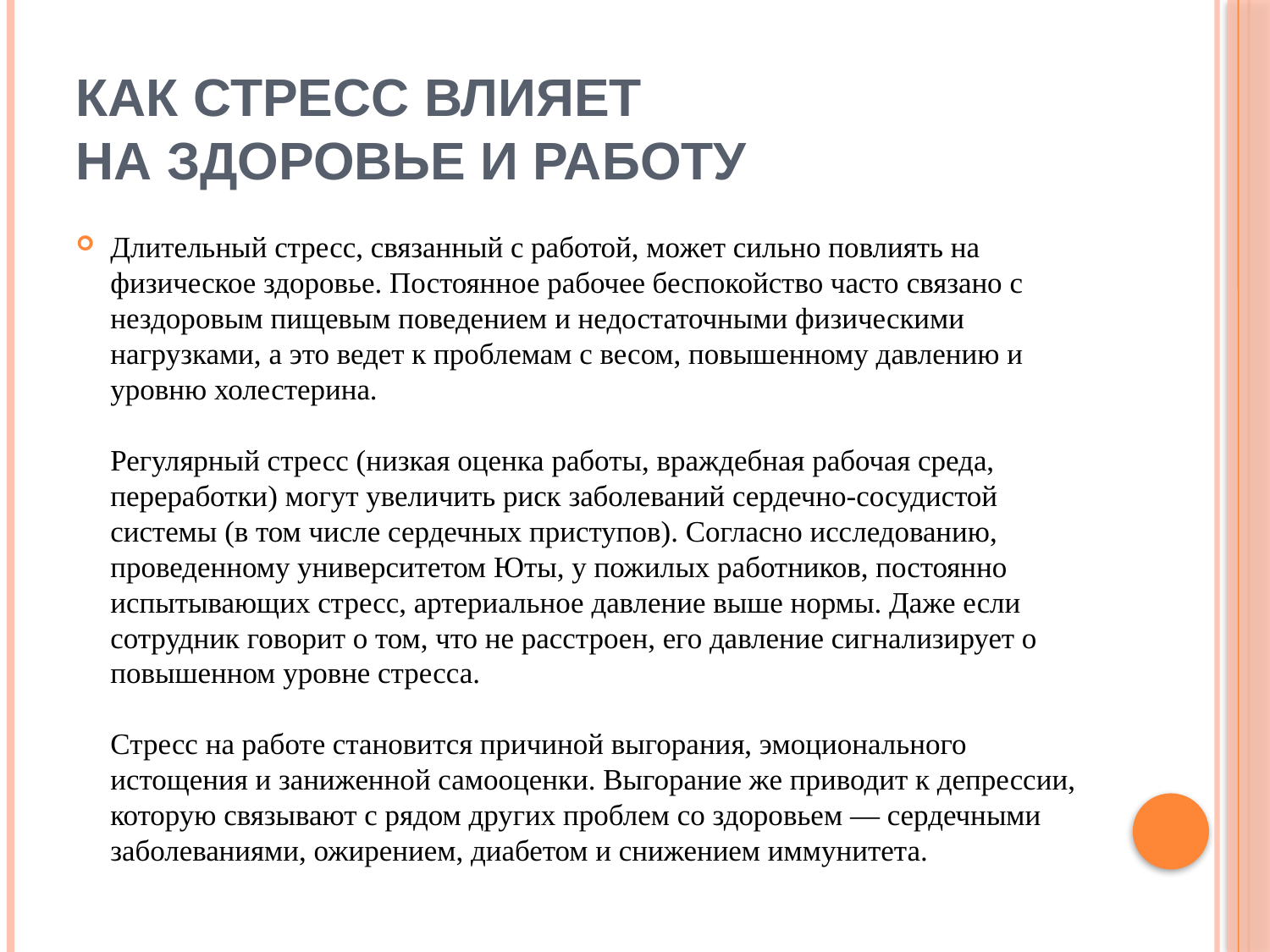

# Как стресс влияет на здоровье и работу
Длительный стресс, связанный с работой, может сильно повлиять на физическое здоровье. Постоянное рабочее беспокойство часто связано с нездоровым пищевым поведением и недостаточными физическими нагрузками, а это ведет к проблемам с весом, повышенному давлению и уровню холестерина.
Регулярный стресс (низкая оценка работы, враждебная рабочая среда, переработки) могут увеличить риск заболеваний сердечно-сосудистой системы (в том числе сердечных приступов). Согласно исследованию, проведенному университетом Юты, у пожилых работников, постоянно испытывающих стресс, артериальное давление выше нормы. Даже если сотрудник говорит о том, что не расстроен, его давление сигнализирует о повышенном уровне стресса.
Стресс на работе становится причиной выгорания, эмоционального истощения и заниженной самооценки. Выгорание же приводит к депрессии, которую связывают с рядом других проблем со здоровьем — сердечными заболеваниями, ожирением, диабетом и снижением иммунитета.